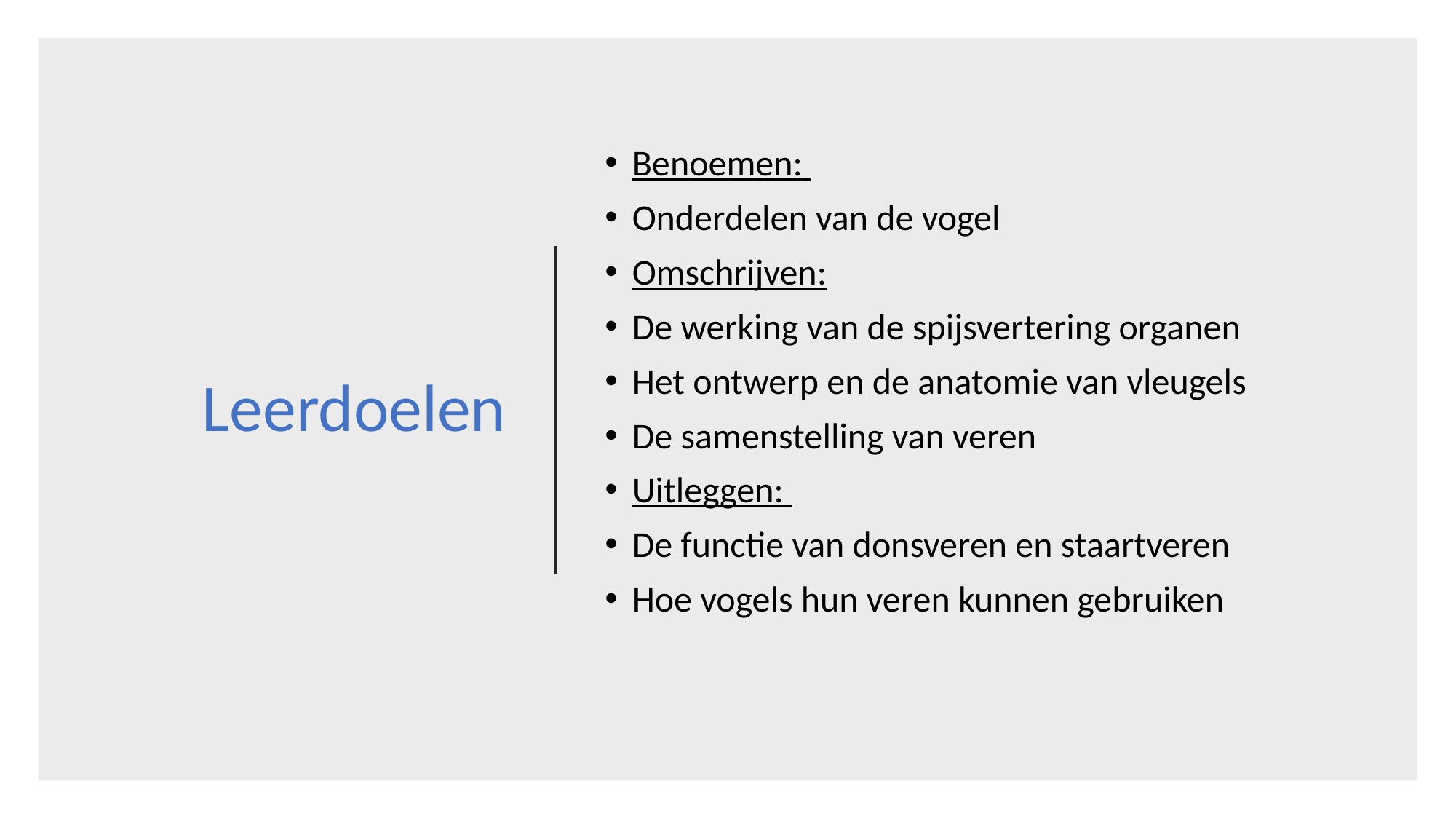

# Leerdoelen
Benoemen:
Onderdelen van de vogel
Omschrijven:
De werking van de spijsvertering organen
Het ontwerp en de anatomie van vleugels
De samenstelling van veren
Uitleggen:
De functie van donsveren en staartveren
Hoe vogels hun veren kunnen gebruiken